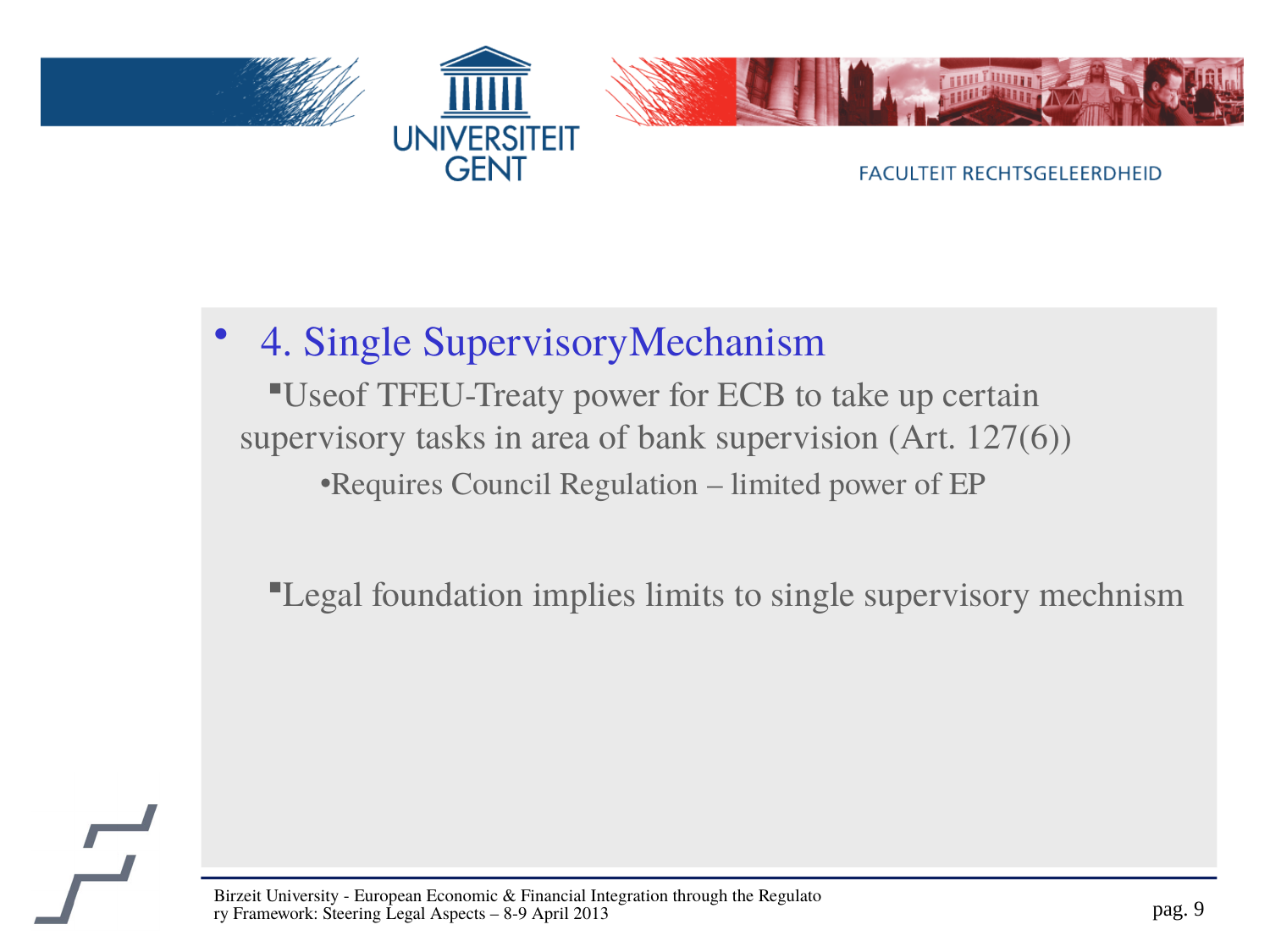

#
4. Single SupervisoryMechanism
Useof TFEU-Treaty power for ECB to take up certain supervisory tasks in area of bank supervision (Art. 127(6))
Requires Council Regulation – limited power of EP

Legal foundation implies limits to single supervisory mechnism

Birzeit University - European Economic & Financial Integration through the Regulatory Framework: Steering Legal Aspects – 8-9 April 2013
pag. 9